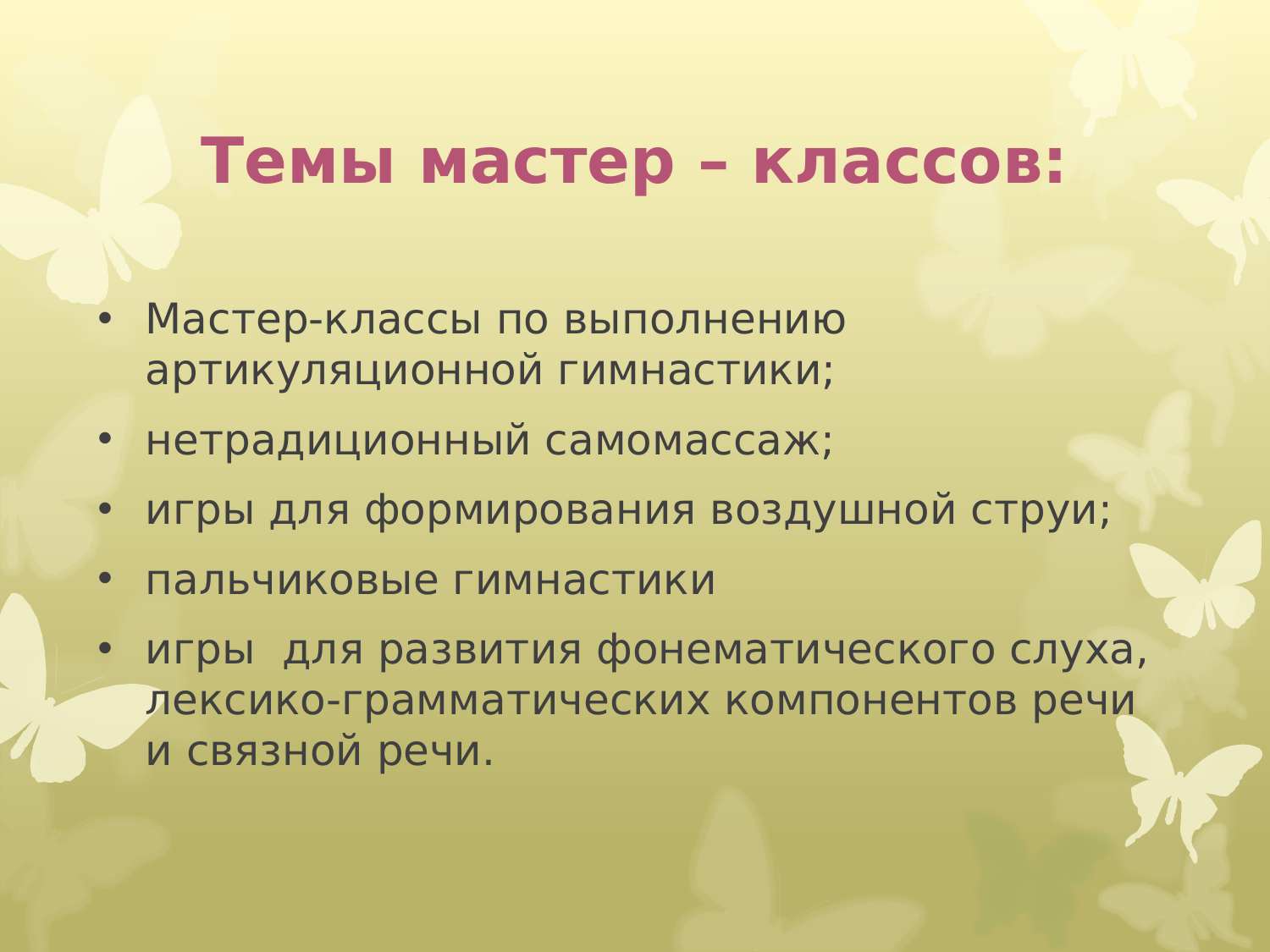

# Темы мастер – классов:
Мастер-классы по выполнению артикуляционной гимнастики;
нетрадиционный самомассаж;
игры для формирования воздушной струи;
пальчиковые гимнастики
игры  для развития фонематического слуха, лексико-грамматических компонентов речи и связной речи.